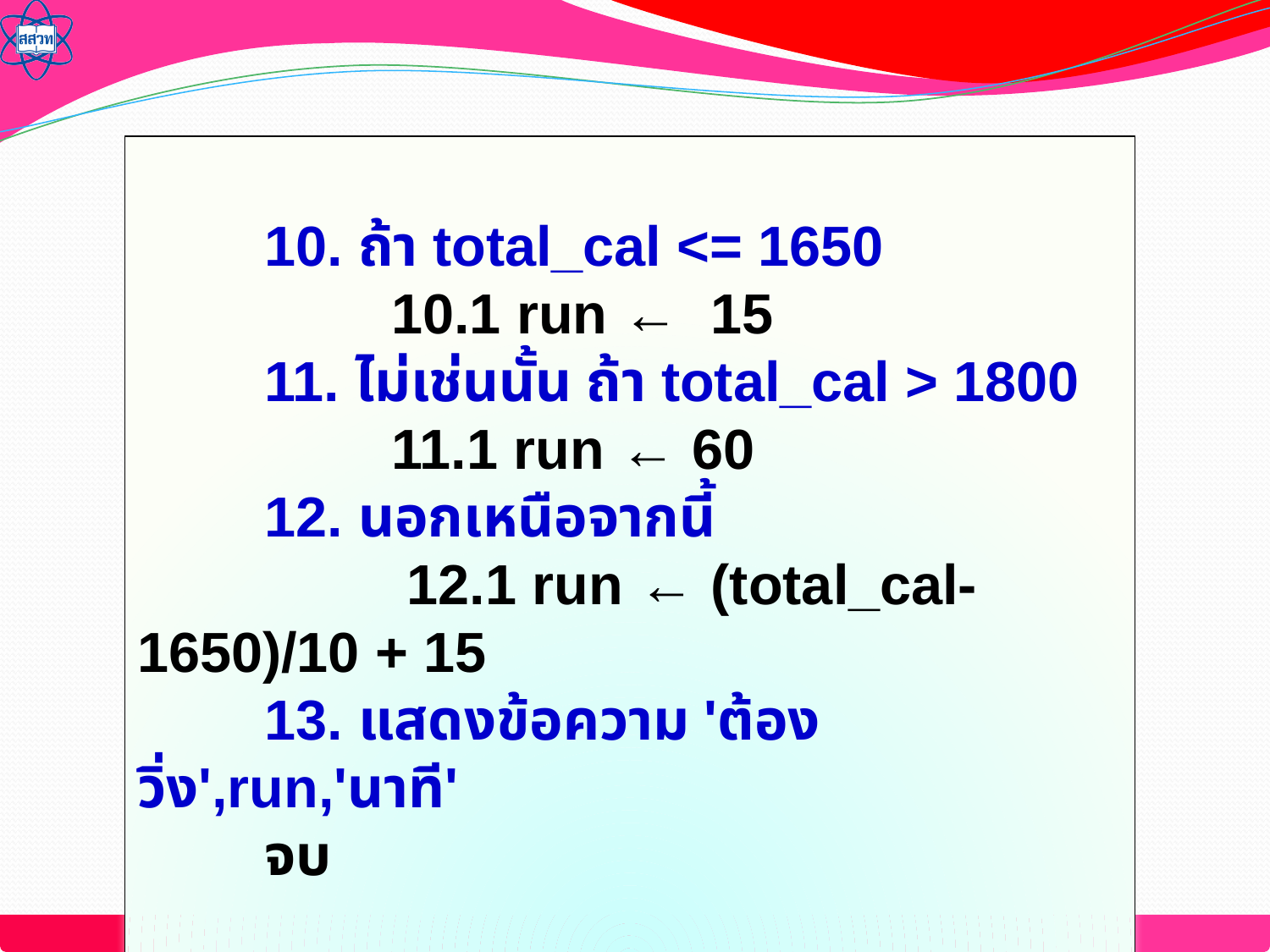

10. ถ้า total_cal <= 1650
     		10.1 run ←  15
	11. ไม่เช่นนั้น ถ้า total_cal > 1800
     		11.1 run ← 60
	12. นอกเหนือจากนี้
    		 12.1 run ← (total_cal-1650)/10 + 15
	13. แสดงข้อความ 'ต้องวิ่ง',run,'นาที'
	จบ